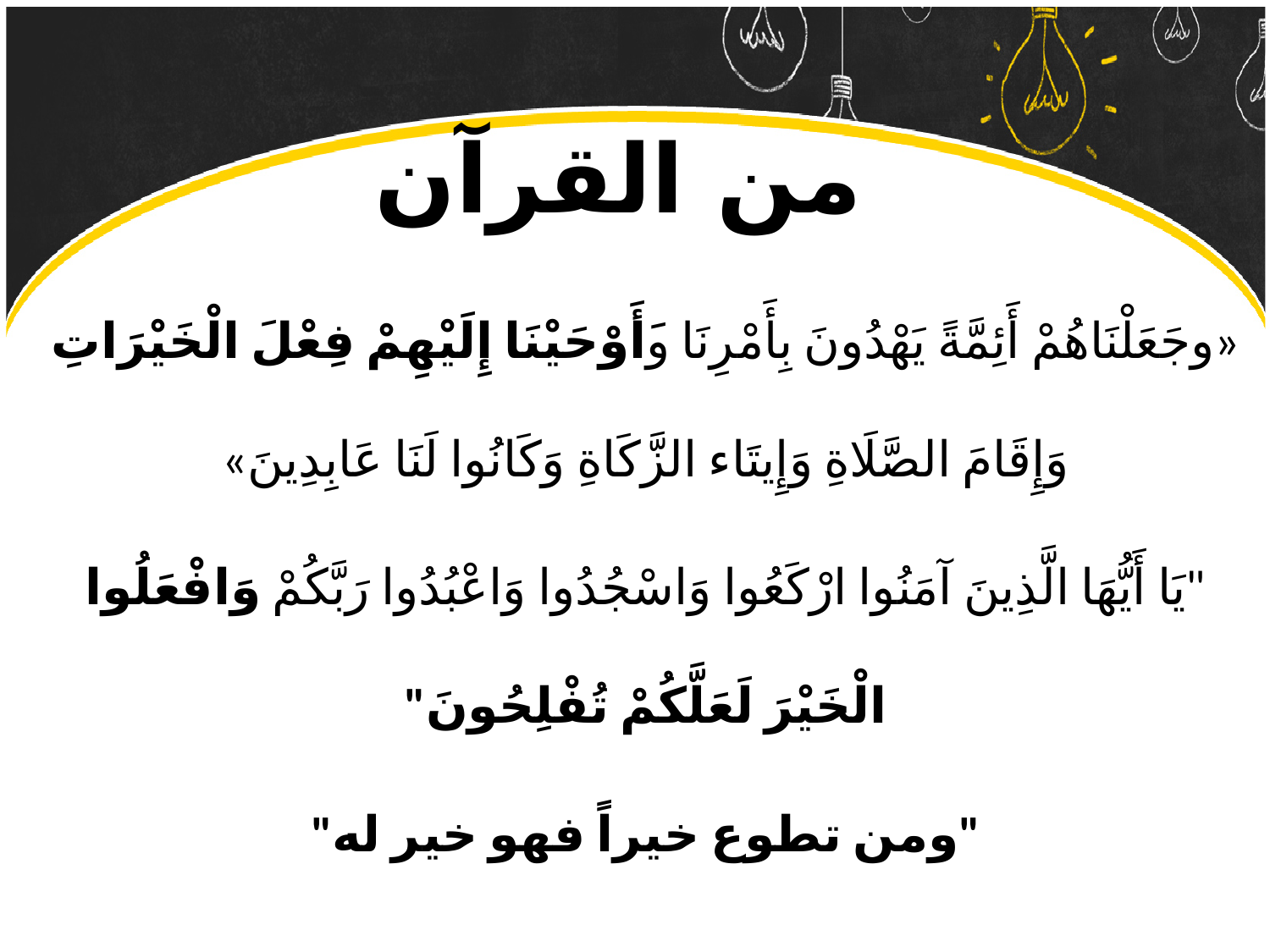

# من القرآن
«وجَعَلْنَاهُمْ أَئِمَّةً يَهْدُونَ بِأَمْرِنَا وَأَوْحَيْنَا إِلَيْهِمْ فِعْلَ الْخَيْرَاتِ وَإِقَامَ الصَّلَاةِ وَإِيتَاء الزَّكَاةِ وَكَانُوا لَنَا عَابِدِينَ»
"يَا أَيُّهَا الَّذِينَ آمَنُوا ارْكَعُوا وَاسْجُدُوا وَاعْبُدُوا رَبَّكُمْ وَافْعَلُوا الْخَيْرَ لَعَلَّكُمْ تُفْلِحُونَ"
"ومن تطوع خيراً فهو خير له"